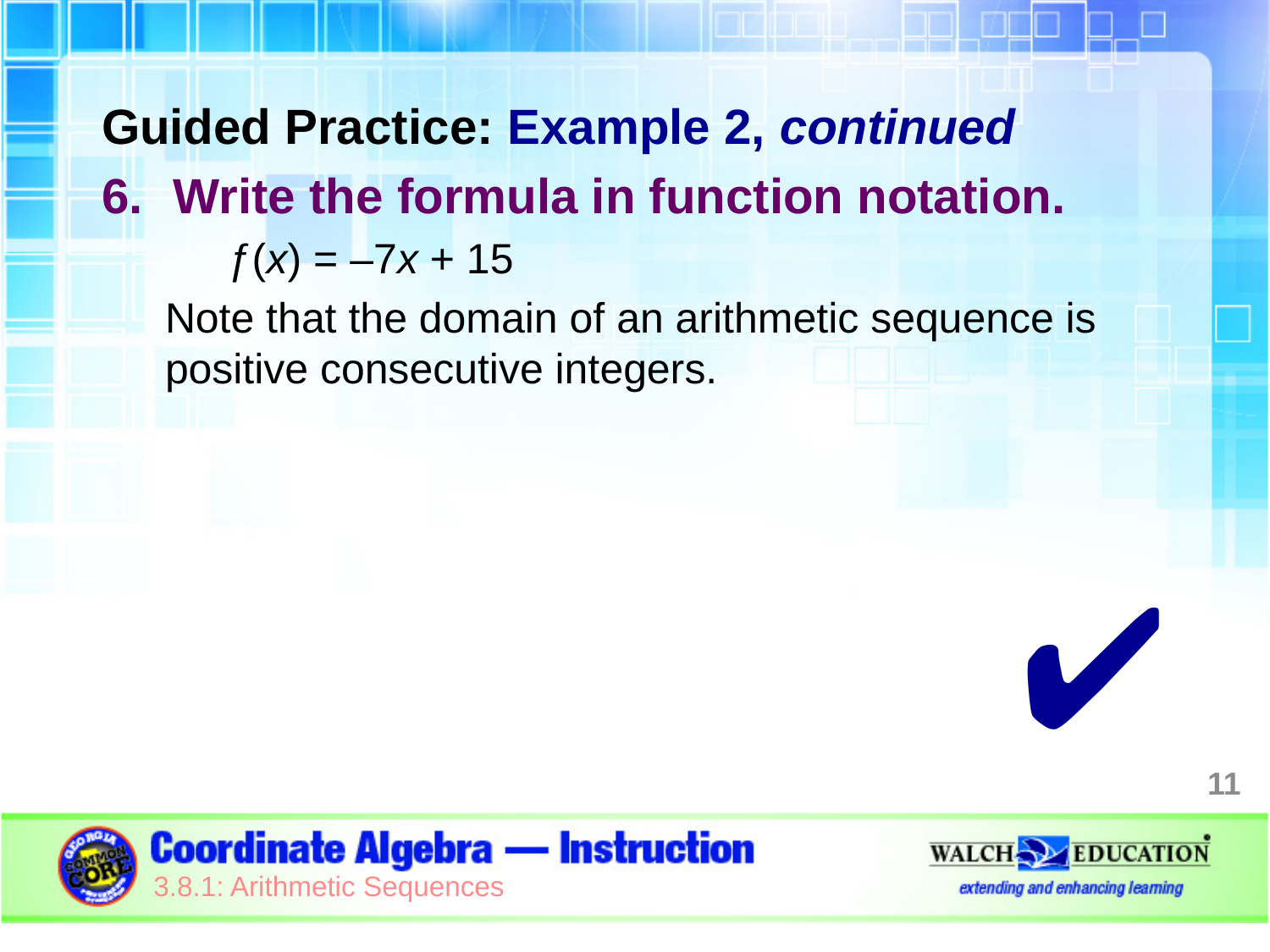

Guided Practice: Example 2, continued
Write the formula in function notation.
ƒ(x) = –7x + 15
Note that the domain of an arithmetic sequence is
positive consecutive integers.

✔
11
3.8.1: Arithmetic Sequences